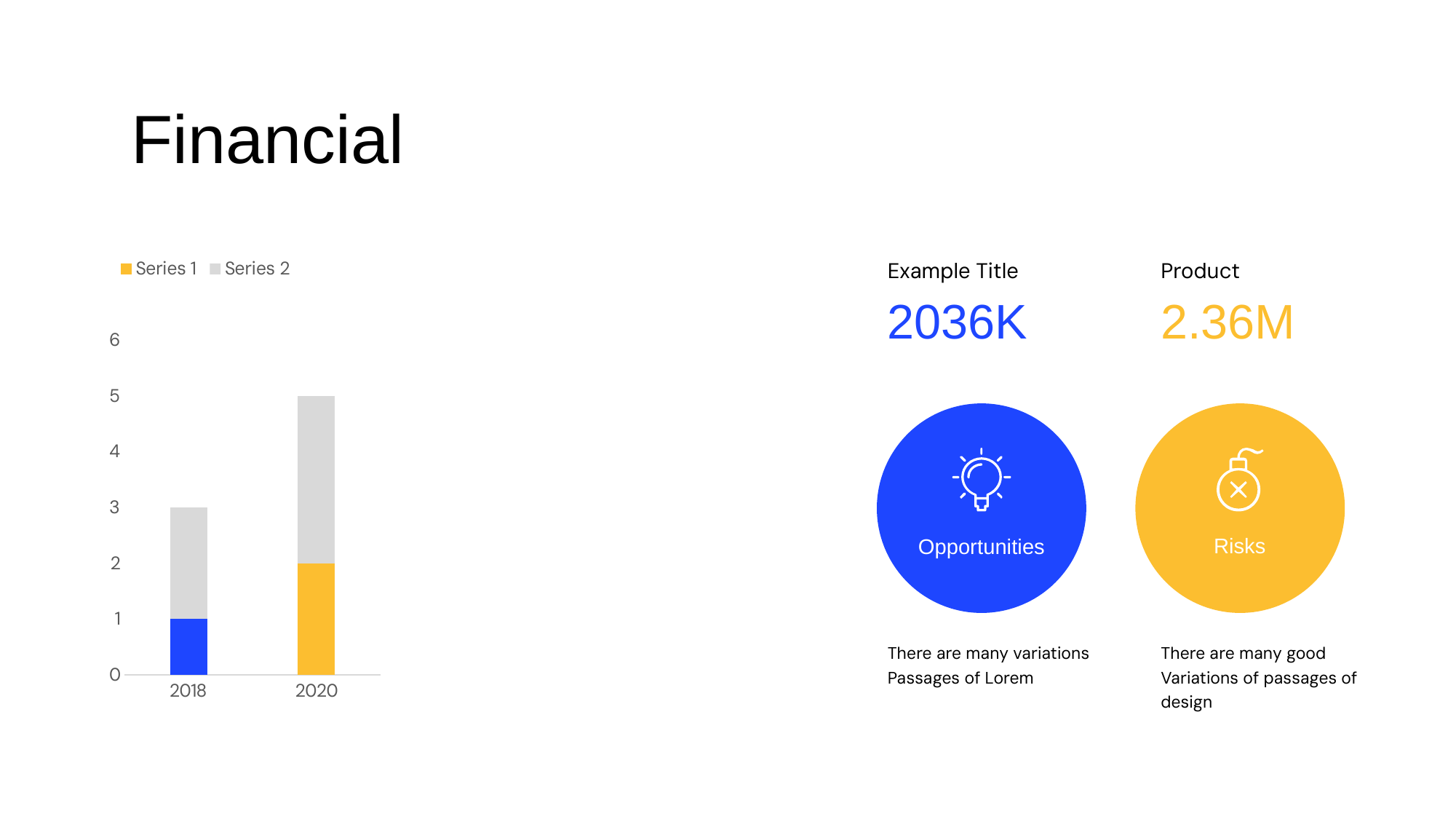

Financial

### Chart

| Category | Series 1 | Series 2 |
|---|---|---|
| 2018 | 1.0 | 2.0 |
| 2020 | 2.0 | 3.0 |
Example Title
Product
2036K
2.36M

Risks
Opportunities
There are many variations
Passages of Lorem
There are many good
Variations of passages of
design